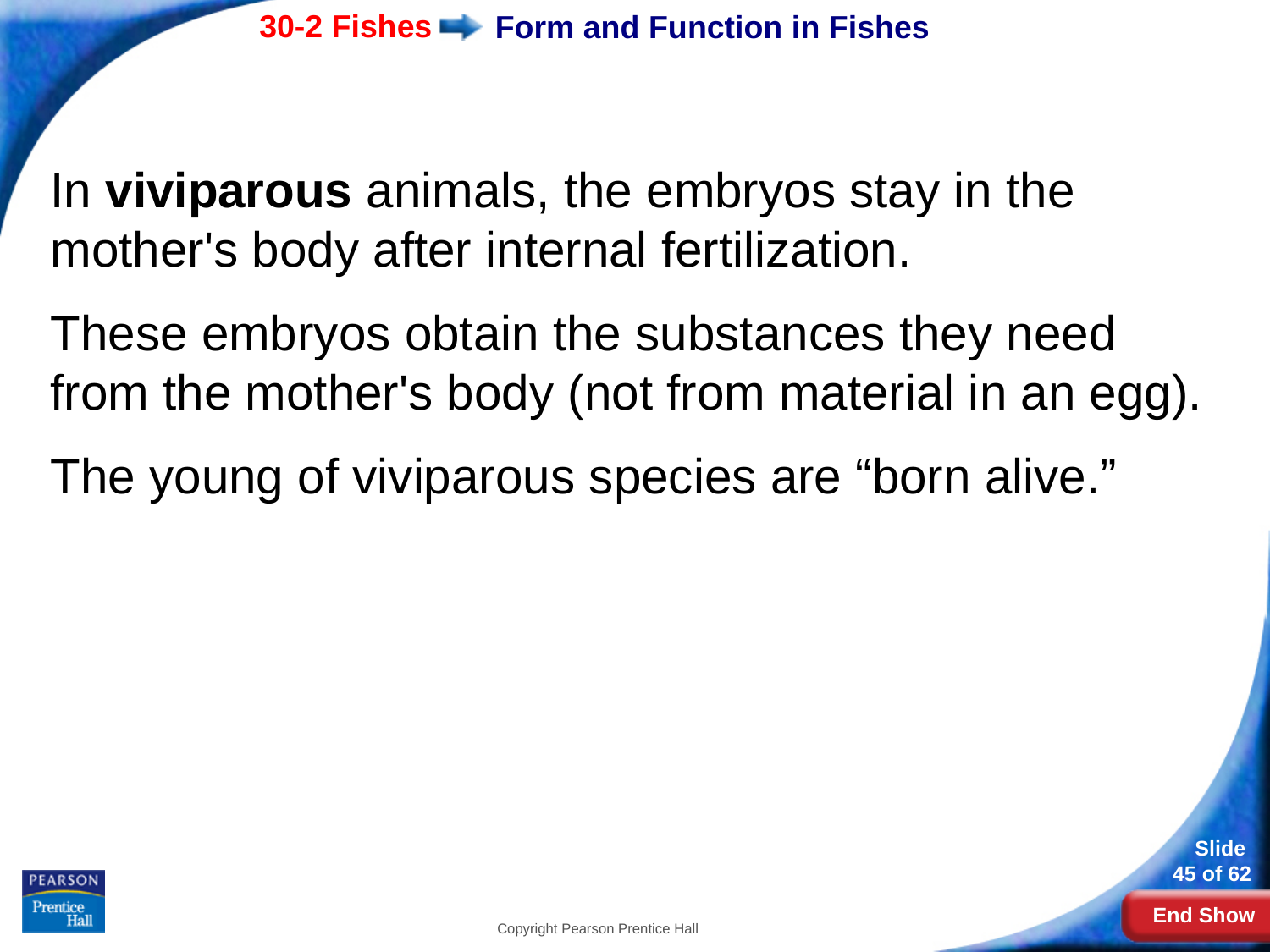

# Form and Function in Fishes
In viviparous animals, the embryos stay in the mother's body after internal fertilization.
These embryos obtain the substances they need from the mother's body (not from material in an egg).
The young of viviparous species are “born alive.”
Copyright Pearson Prentice Hall